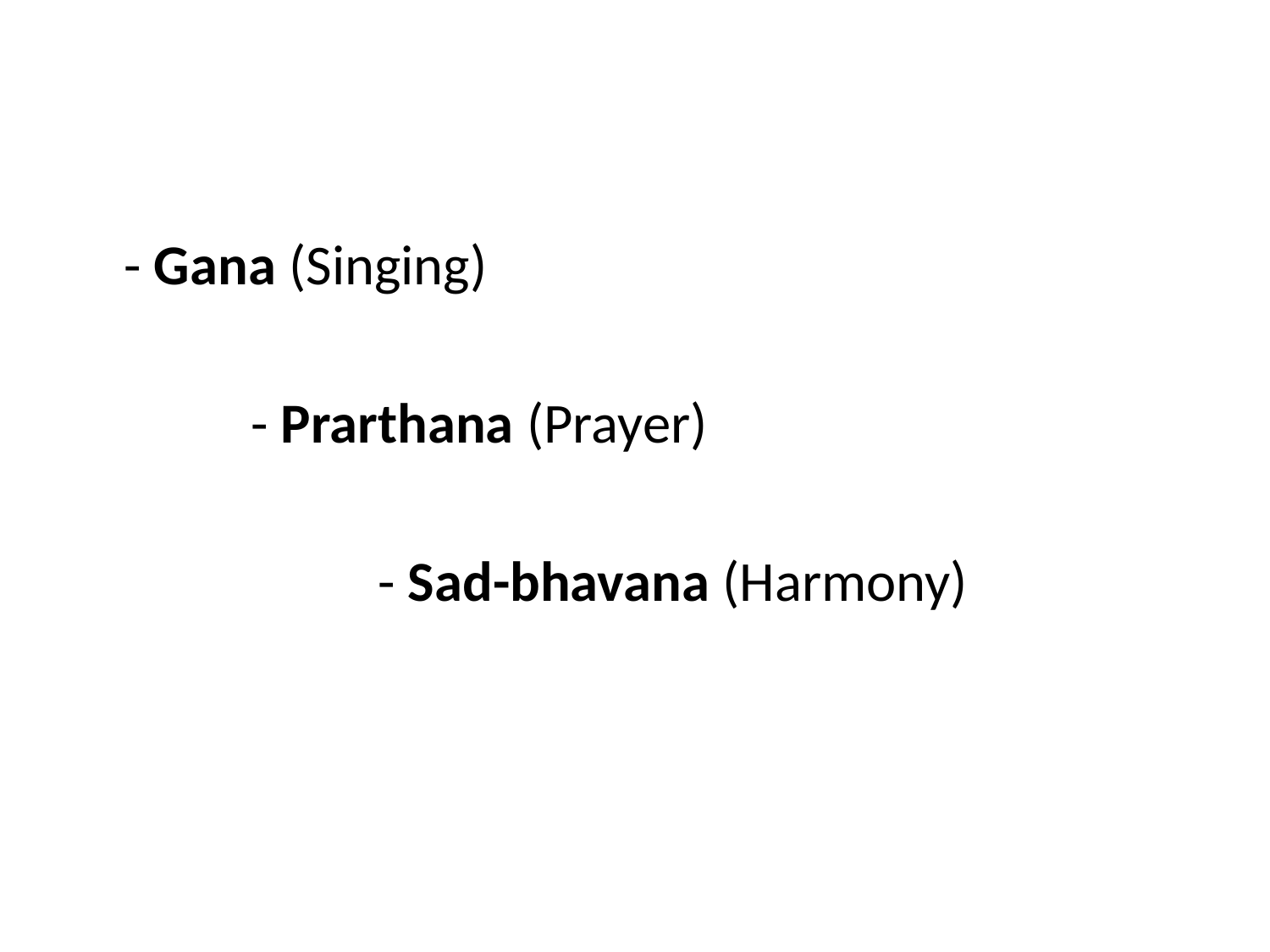

- Gana (Singing)

		- Prarthana (Prayer)

			- Sad-bhavana (Harmony)